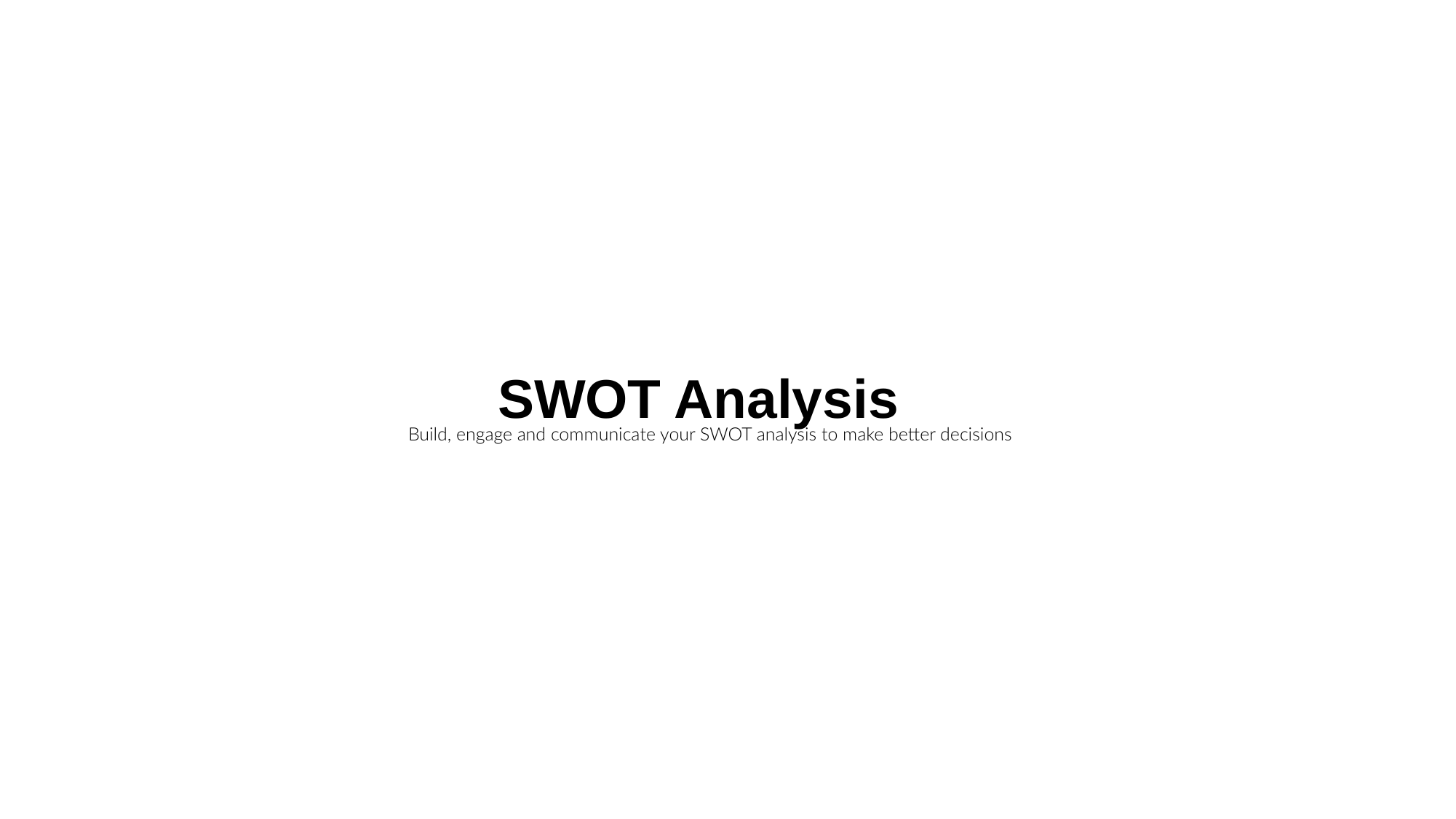

SWOT Analysis
Build, engage and communicate your SWOT analysis to make better decisions